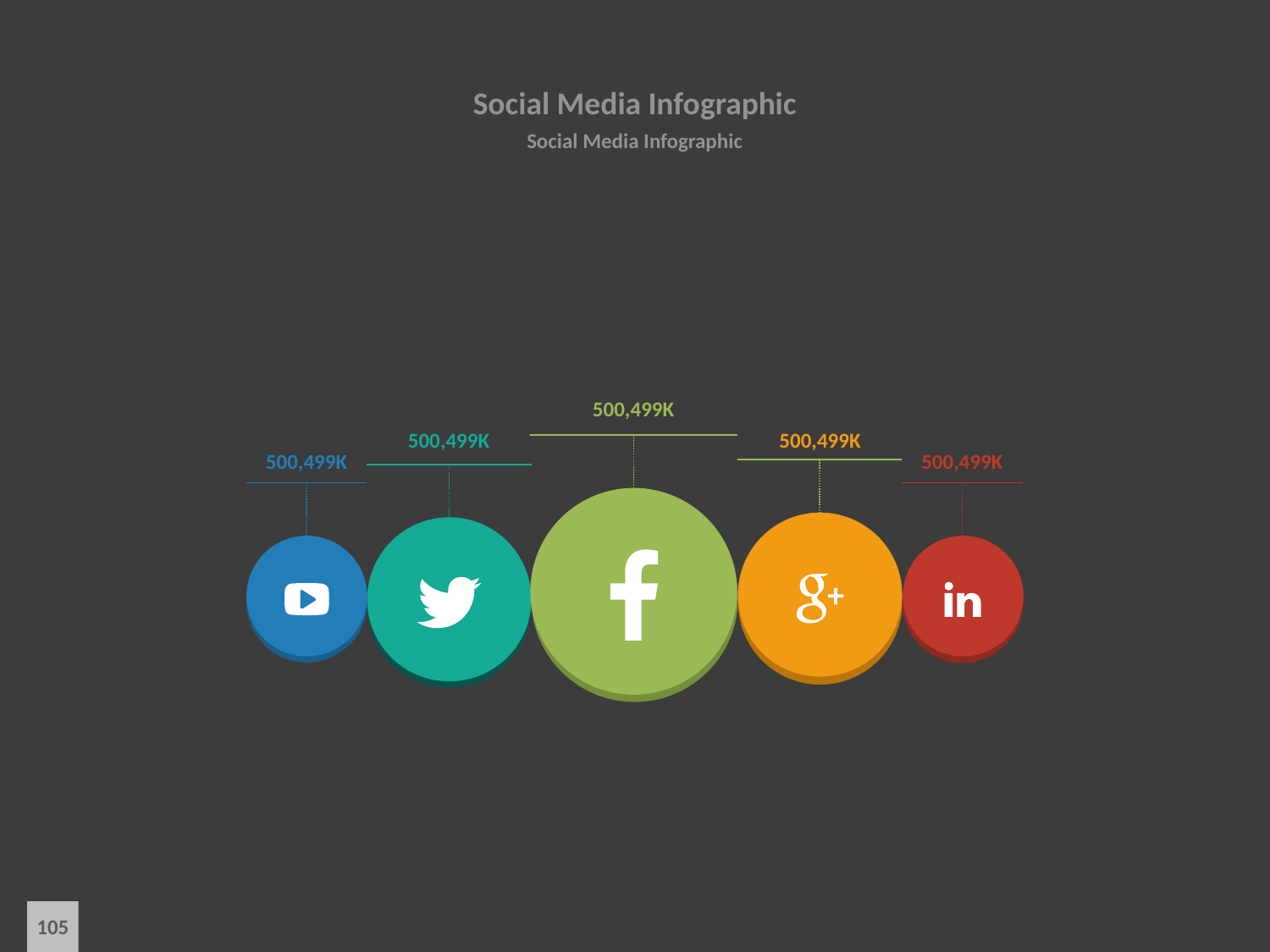

# Social Media Infographic
Social Media Infographic
500,499K
500,499K
500,499K
500,499K
500,499K